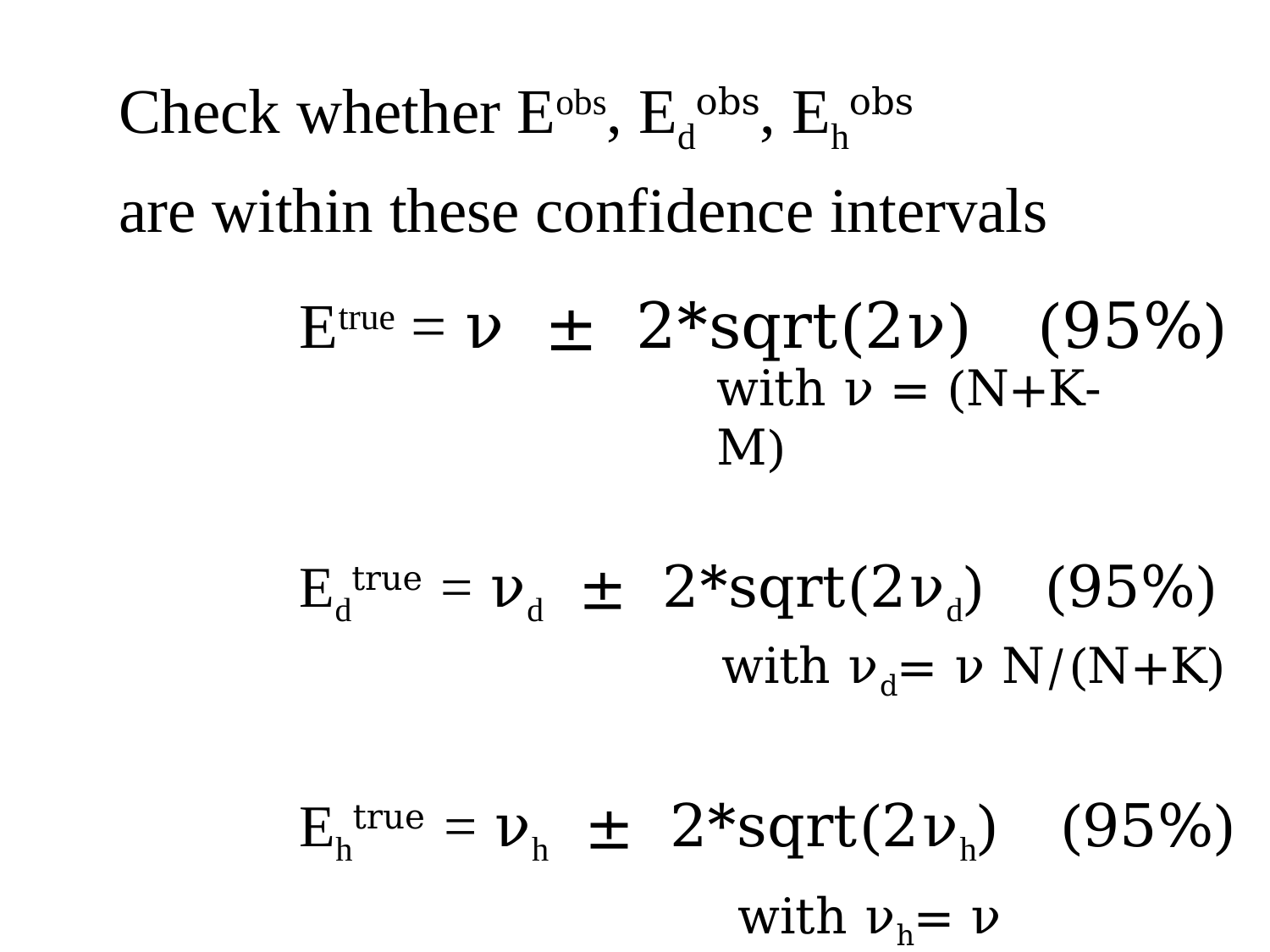

Check whether Eobs, Edobs, Ehobs
are within these confidence intervals
Etrue = ν  ±  2*sqrt(2ν)   (95%)
with ν = (N+K-M)
Edtrue = νd  ±  2*sqrt(2νd)   (95%)

with νd= ν N/(N+K)
Ehtrue = νh  ±  2*sqrt(2νh)   (95%)

with νh= ν K/(N+K)